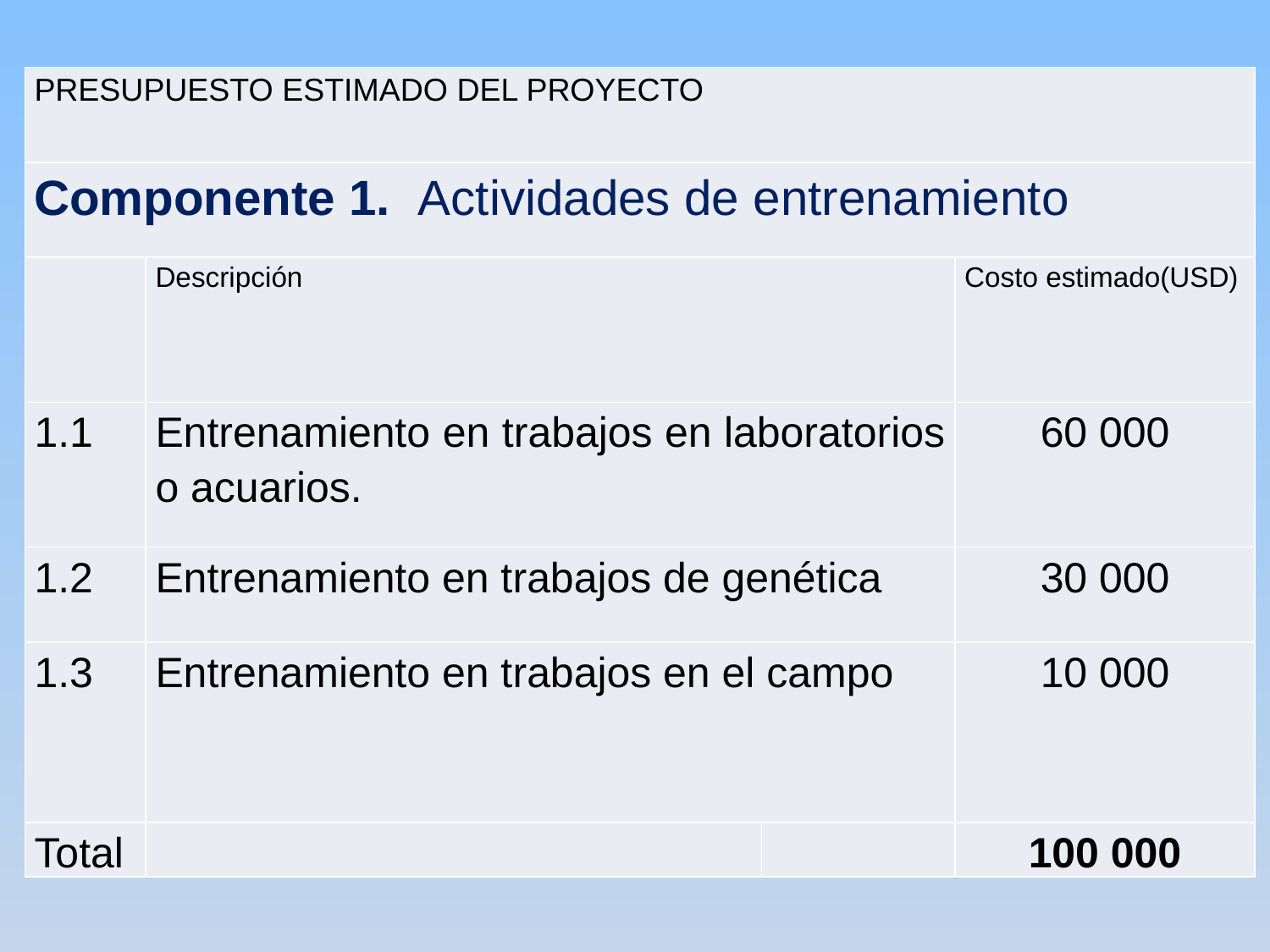

| PRESUPUESTO ESTIMADO DEL PROYECTO |  |  |  |
| --- | --- | --- | --- |
| Componente 1. Actividades de entrenamiento |  |  |  |
|  | Descripción |  | Costo estimado(USD) |
| 1.1 | Entrenamiento en trabajos en laboratorios o acuarios. |  | 60 000 |
| 1.2 | Entrenamiento en trabajos de genética |  | 30 000 |
| 1.3 | Entrenamiento en trabajos en el campo |  | 10 000 |
| Total |  |  | 100 000 |